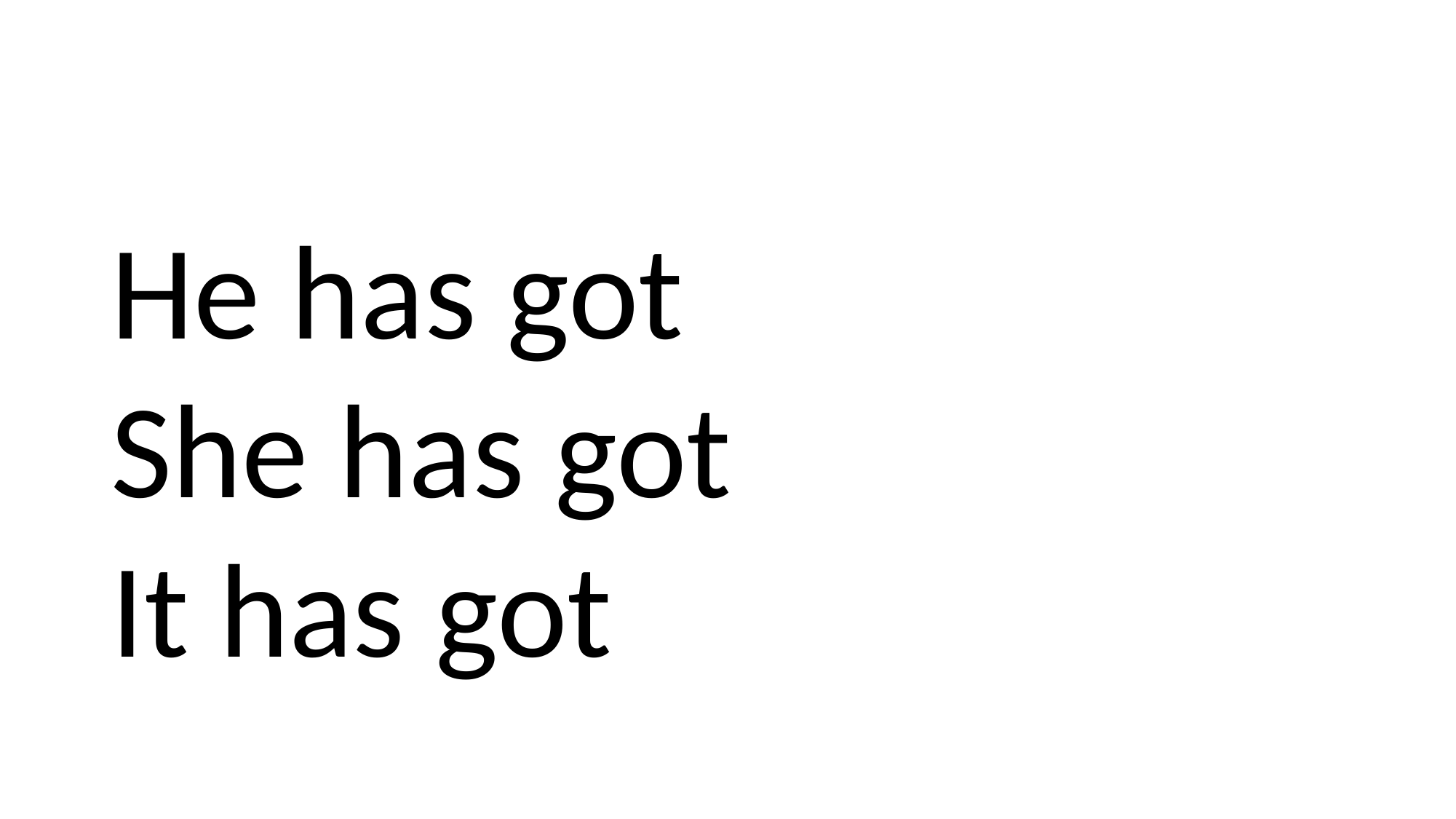

#
He has got
She has got
It has got